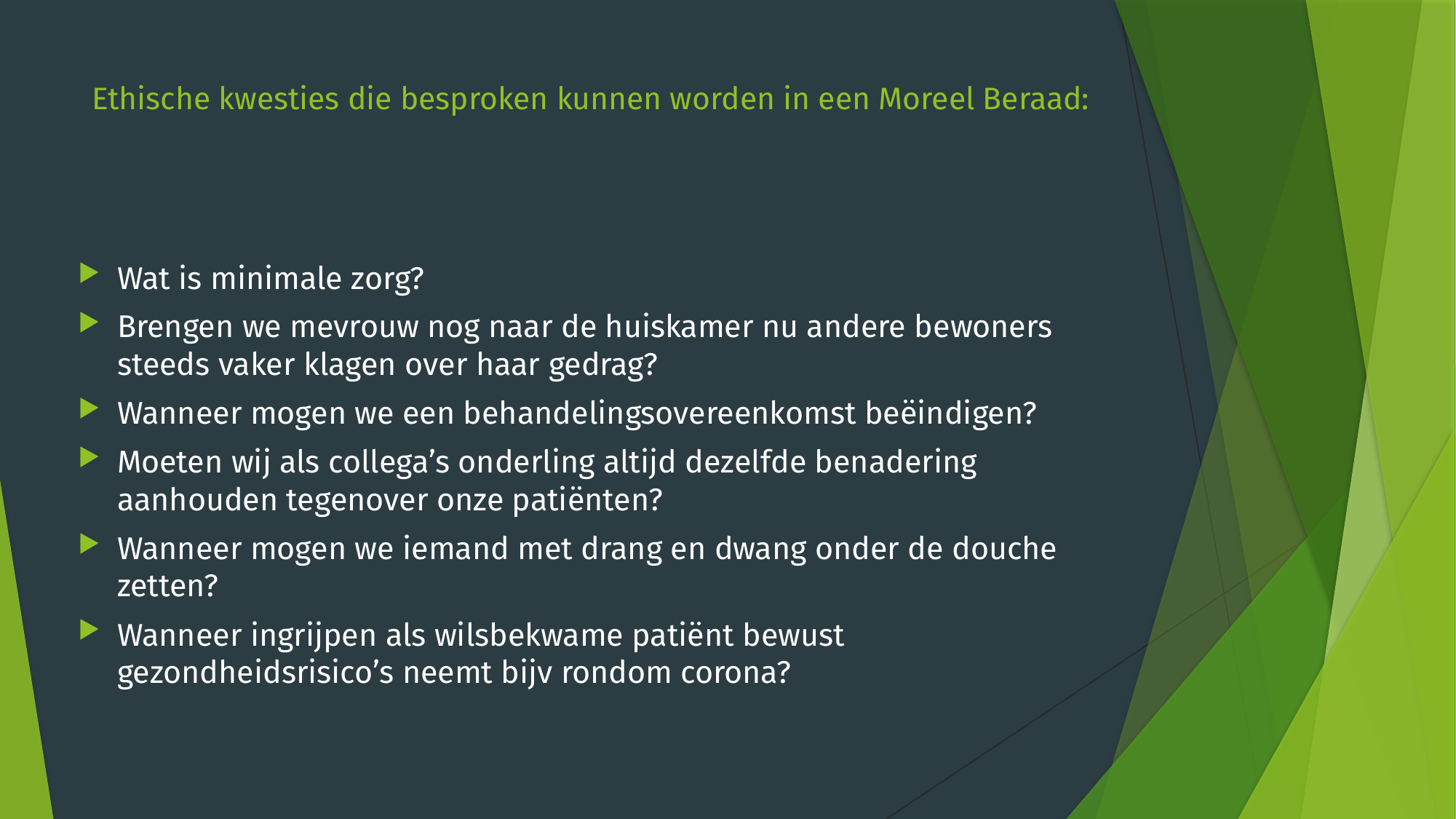

# Ethische kwesties die besproken kunnen worden in een Moreel Beraad:

Wat is minimale zorg?
Brengen we mevrouw nog naar de huiskamer nu andere bewoners steeds vaker klagen over haar gedrag?
Wanneer mogen we een behandelingsovereenkomst beëindigen?
Moeten wij als collega’s onderling altijd dezelfde benadering aanhouden tegenover onze patiënten?
Wanneer mogen we iemand met drang en dwang onder de douche zetten?
Wanneer ingrijpen als wilsbekwame patiënt bewust gezondheidsrisico’s neemt bijv rondom corona?